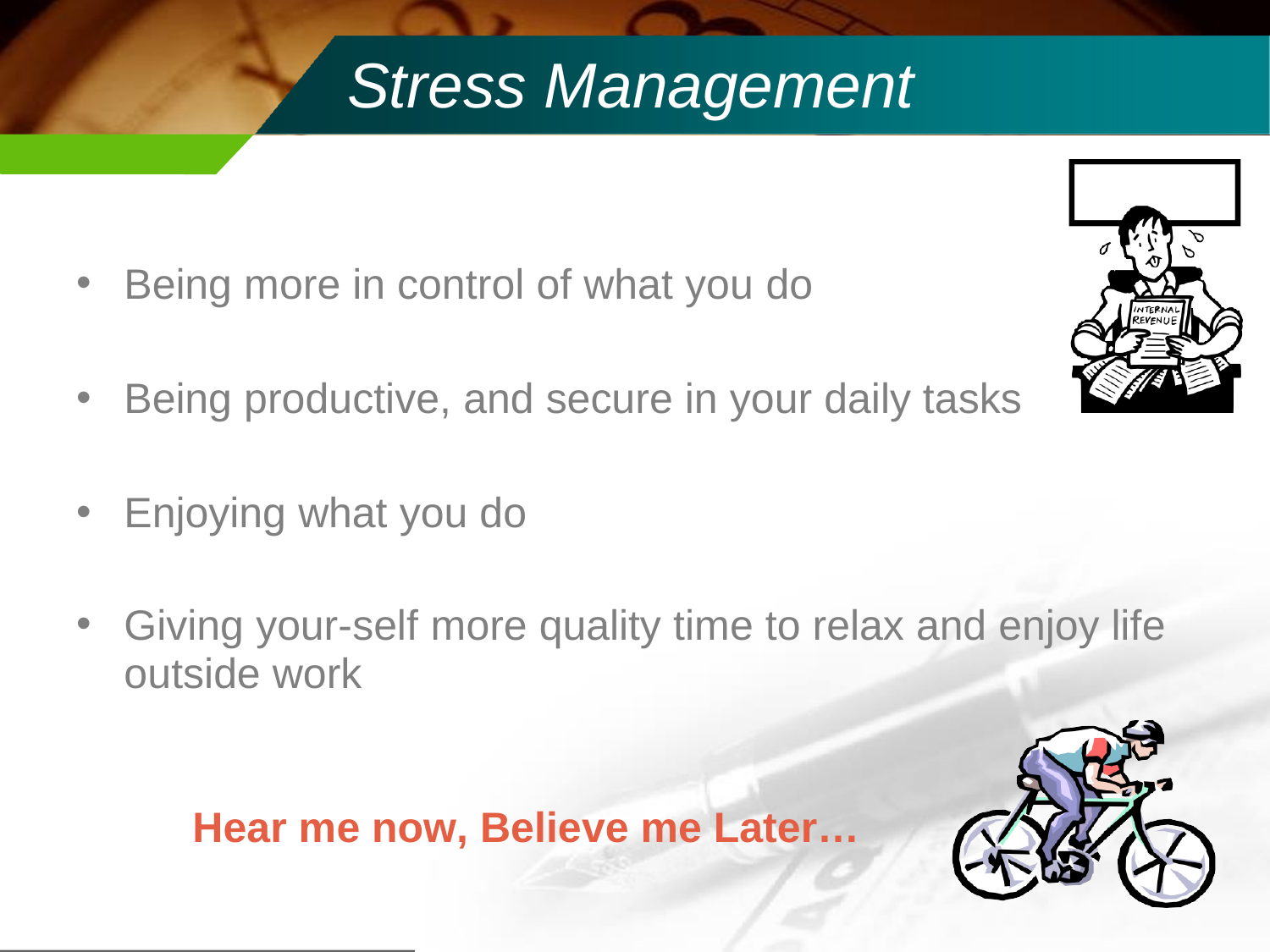

# Stress Management

Being more in control of what you do

Being productive, and secure in your daily tasks

Enjoying what you do

Giving your-self more quality time to relax and enjoy life
outside work

Hear me now, Believe me Later…